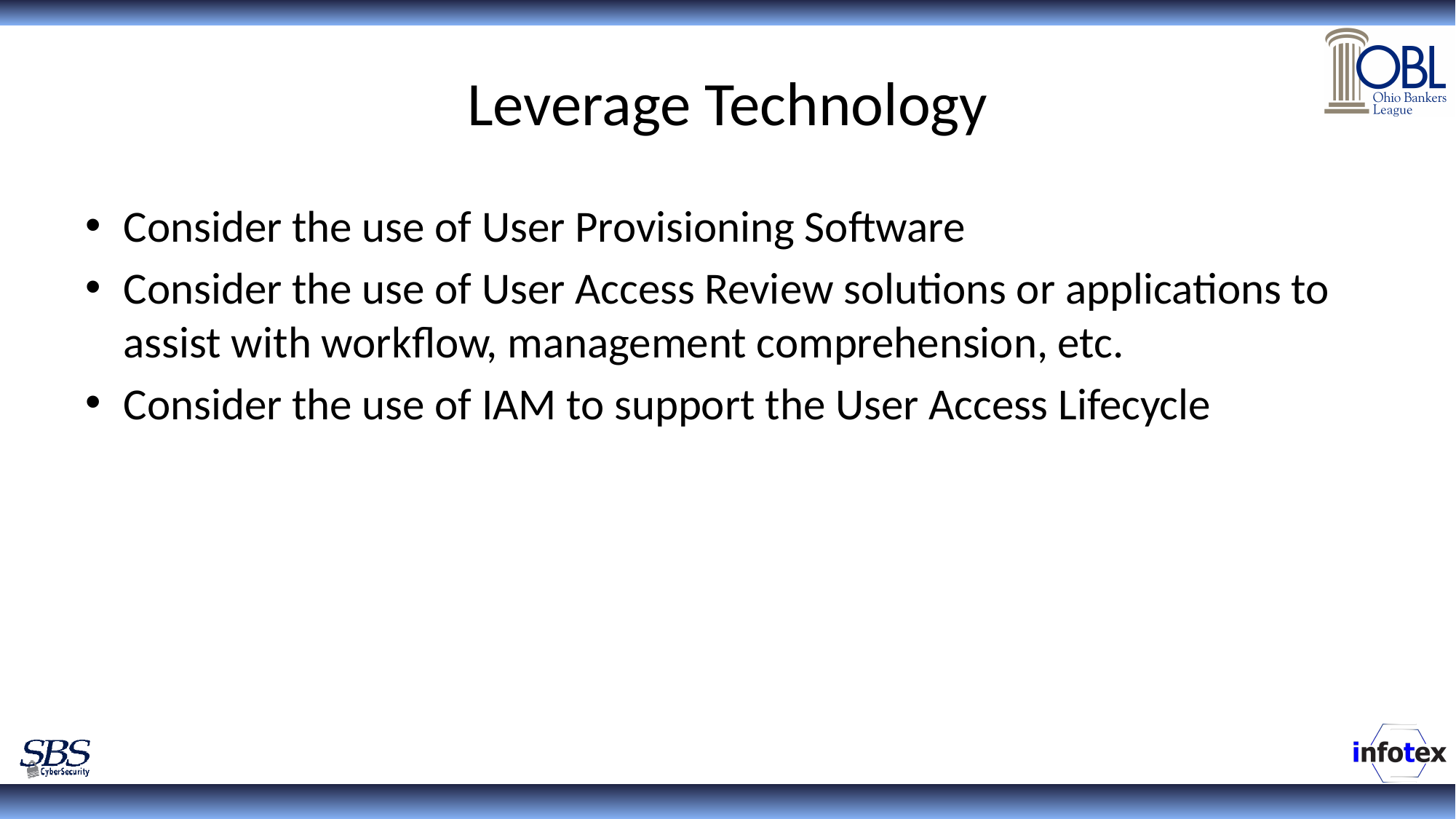

# Leverage Technology
Consider the use of User Provisioning Software
Consider the use of User Access Review solutions or applications to assist with workflow, management comprehension, etc.
Consider the use of IAM to support the User Access Lifecycle